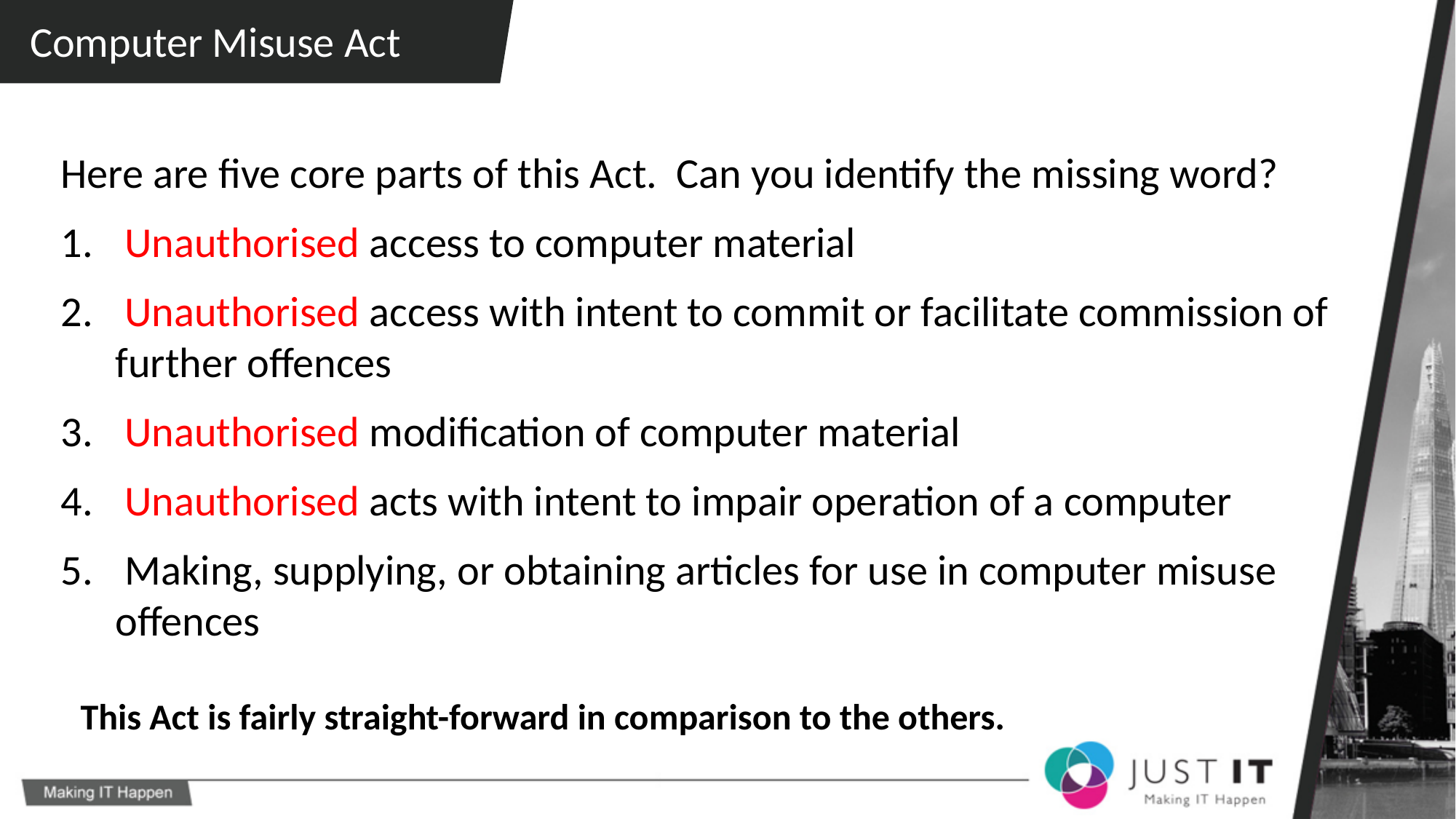

Computer Misuse Act
Here are five core parts of this Act.  Can you identify the missing word?
 Unauthorised access to computer material
 Unauthorised access with intent to commit or facilitate commission of further offences
 Unauthorised modification of computer material
 Unauthorised acts with intent to impair operation of a computer
 Making, supplying, or obtaining articles for use in computer misuse offences

This Act is fairly straight-forward in comparison to the others.